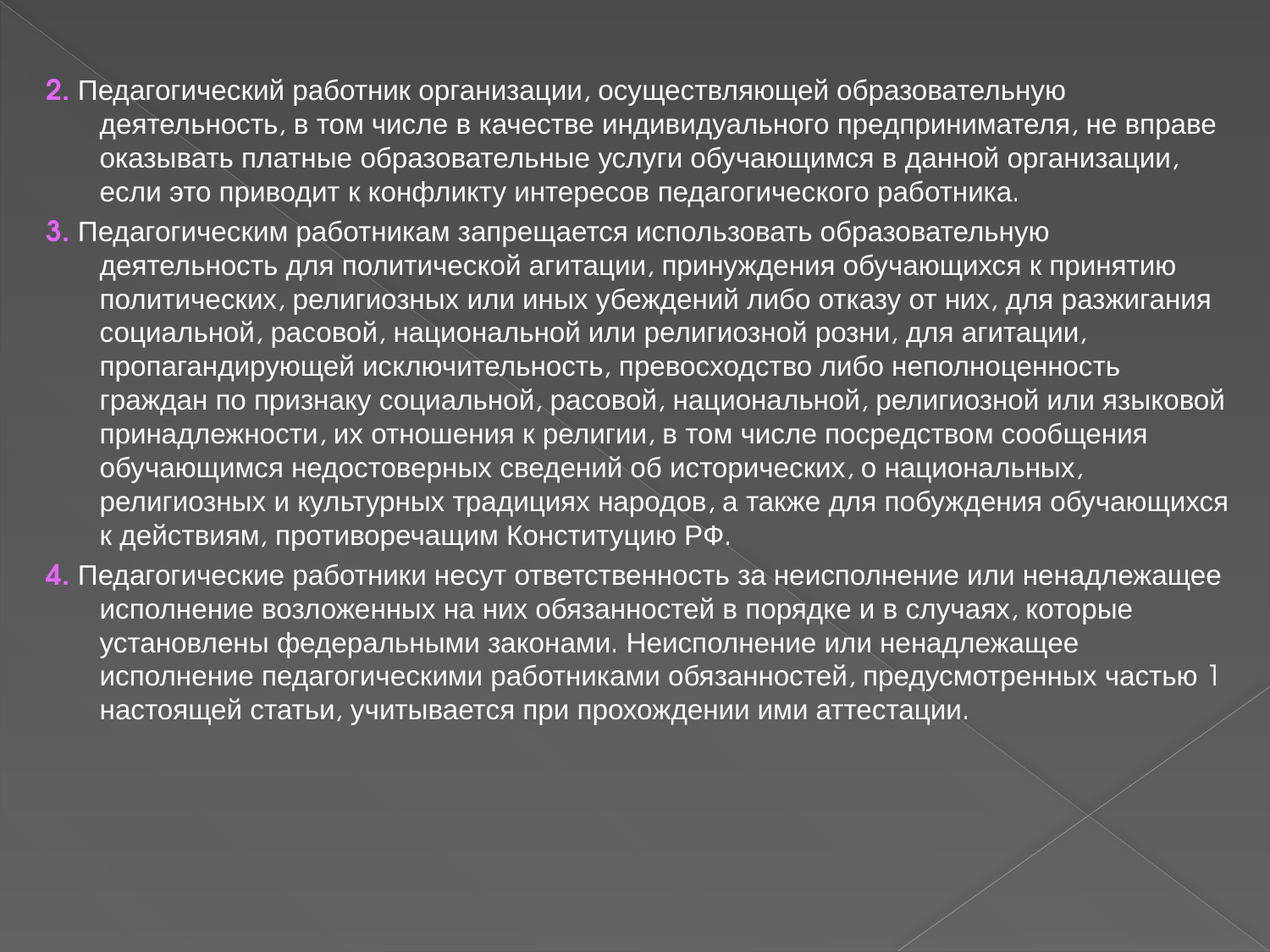

2. Педагогический работник организации, осуществляющей образовательную деятельность, в том числе в качестве индивидуального предпринимателя, не вправе оказывать платные образовательные услуги обучающимся в данной организации, если это приводит к конфликту интересов педагогического работника.
3. Педагогическим работникам запрещается использовать образовательную деятельность для политической агитации, принуждения обучающихся к принятию политических, религиозных или иных убеждений либо отказу от них, для разжигания социальной, расовой, национальной или религиозной розни, для агитации, пропагандирующей исключительность, превосходство либо неполноценность граждан по признаку социальной, расовой, национальной, религиозной или языковой принадлежности, их отношения к религии, в том числе посредством сообщения обучающимся недостоверных сведений об исторических, о национальных, религиозных и культурных традициях народов, а также для побуждения обучающихся к действиям, противоречащим Конституцию РФ.
4. Педагогические работники несут ответственность за неисполнение или ненадлежащее исполнение возложенных на них обязанностей в порядке и в случаях, которые установлены федеральными законами. Неисполнение или ненадлежащее исполнение педагогическими работниками обязанностей, предусмотренных частью 1 настоящей статьи, учитывается при прохождении ими аттестации.